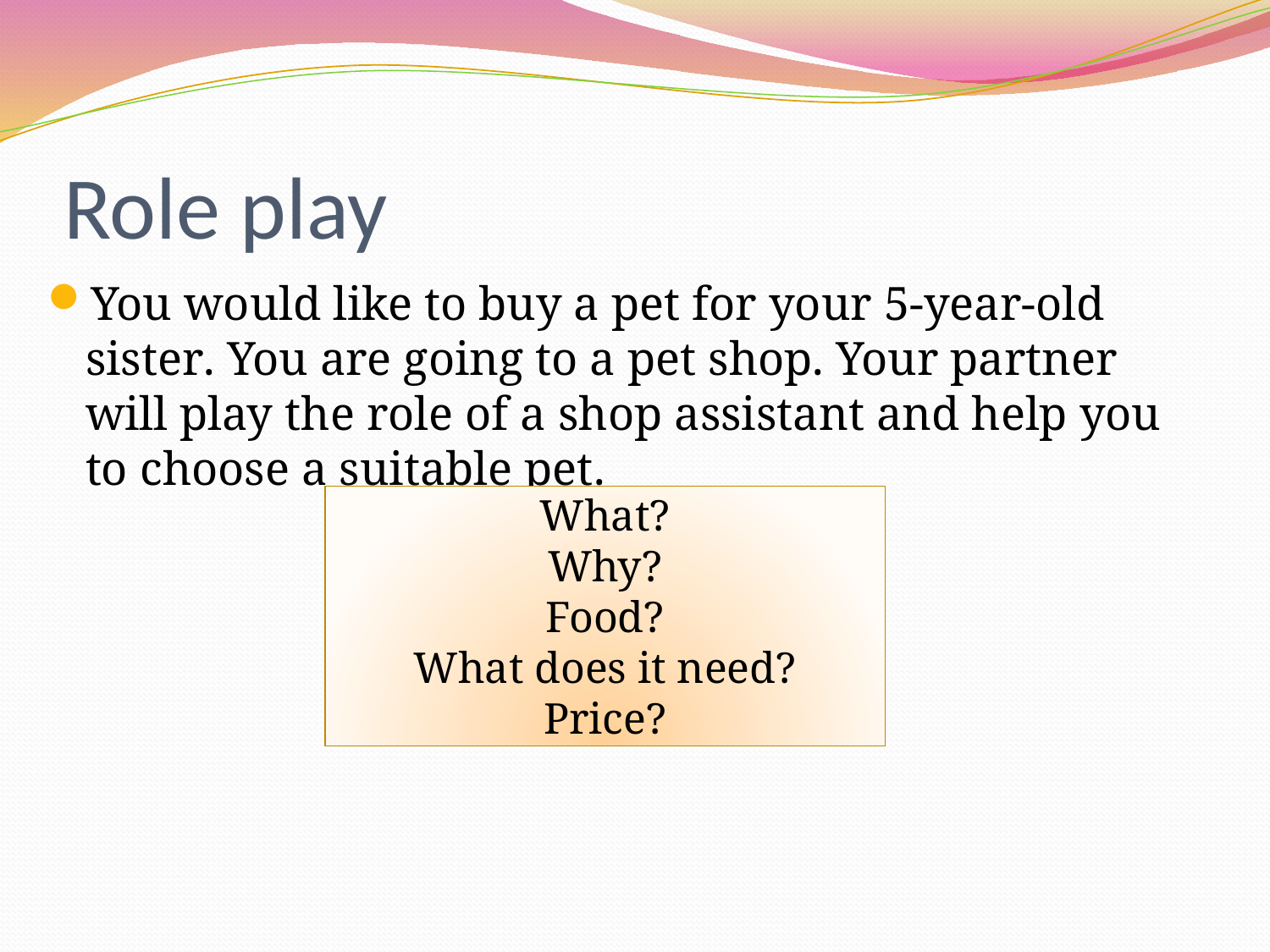

# Role play
You would like to buy a pet for your 5-year-old sister. You are going to a pet shop. Your partner will play the role of a shop assistant and help you to choose a suitable pet.
What?
Why?
Food?
What does it need?
Price?